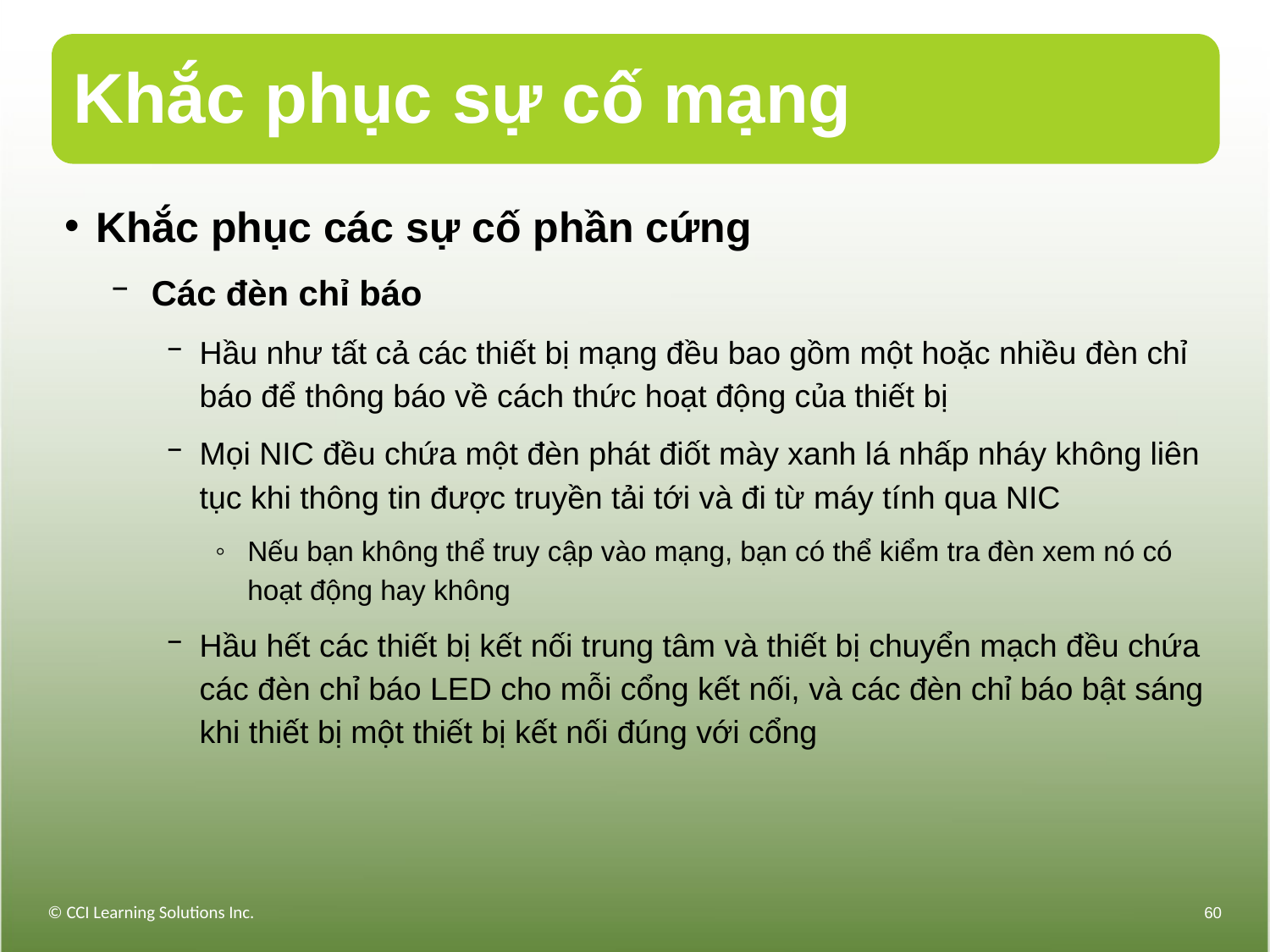

# Khắc phục sự cố mạng
Khắc phục các sự cố phần cứng
Các đèn chỉ báo
Hầu như tất cả các thiết bị mạng đều bao gồm một hoặc nhiều đèn chỉ báo để thông báo về cách thức hoạt động của thiết bị
Mọi NIC đều chứa một đèn phát điốt mày xanh lá nhấp nháy không liên tục khi thông tin được truyền tải tới và đi từ máy tính qua NIC
Nếu bạn không thể truy cập vào mạng, bạn có thể kiểm tra đèn xem nó có hoạt động hay không
Hầu hết các thiết bị kết nối trung tâm và thiết bị chuyển mạch đều chứa các đèn chỉ báo LED cho mỗi cổng kết nối, và các đèn chỉ báo bật sáng khi thiết bị một thiết bị kết nối đúng với cổng
© CCI Learning Solutions Inc.
60